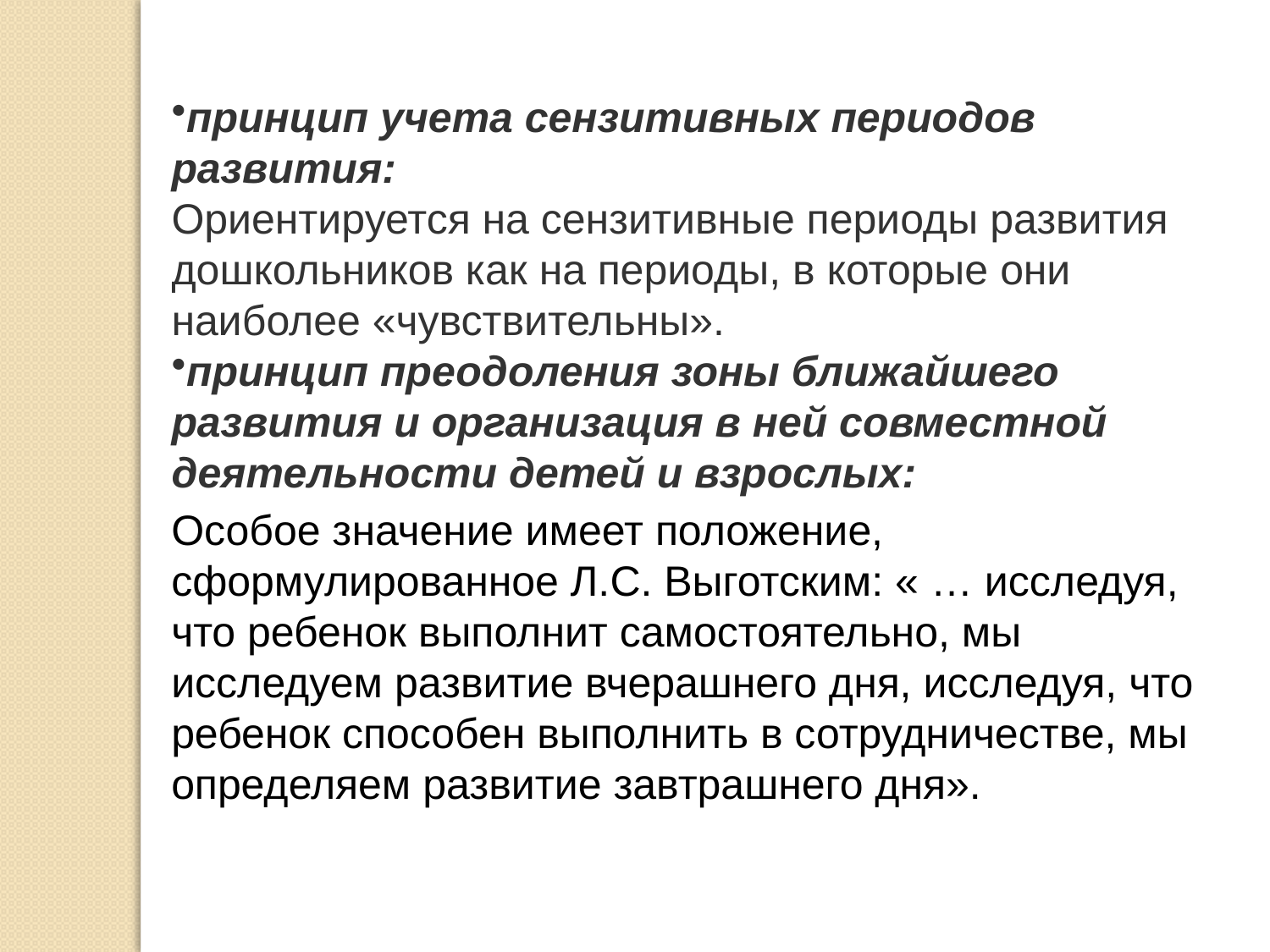

принцип учета сензитивных периодов развития:
Ориентируется на сензитивные периоды развития дошкольников как на периоды, в которые они наиболее «чувствительны».
принцип преодоления зоны ближайшего развития и организация в ней совместной деятельности детей и взрослых:

Особое значение имеет положение, сформулированное Л.С. Выготским: « … исследуя, что ребенок выполнит самостоятельно, мы исследуем развитие вчерашнего дня, исследуя, что ребенок способен выполнить в сотрудничестве, мы определяем развитие завтрашнего дня».